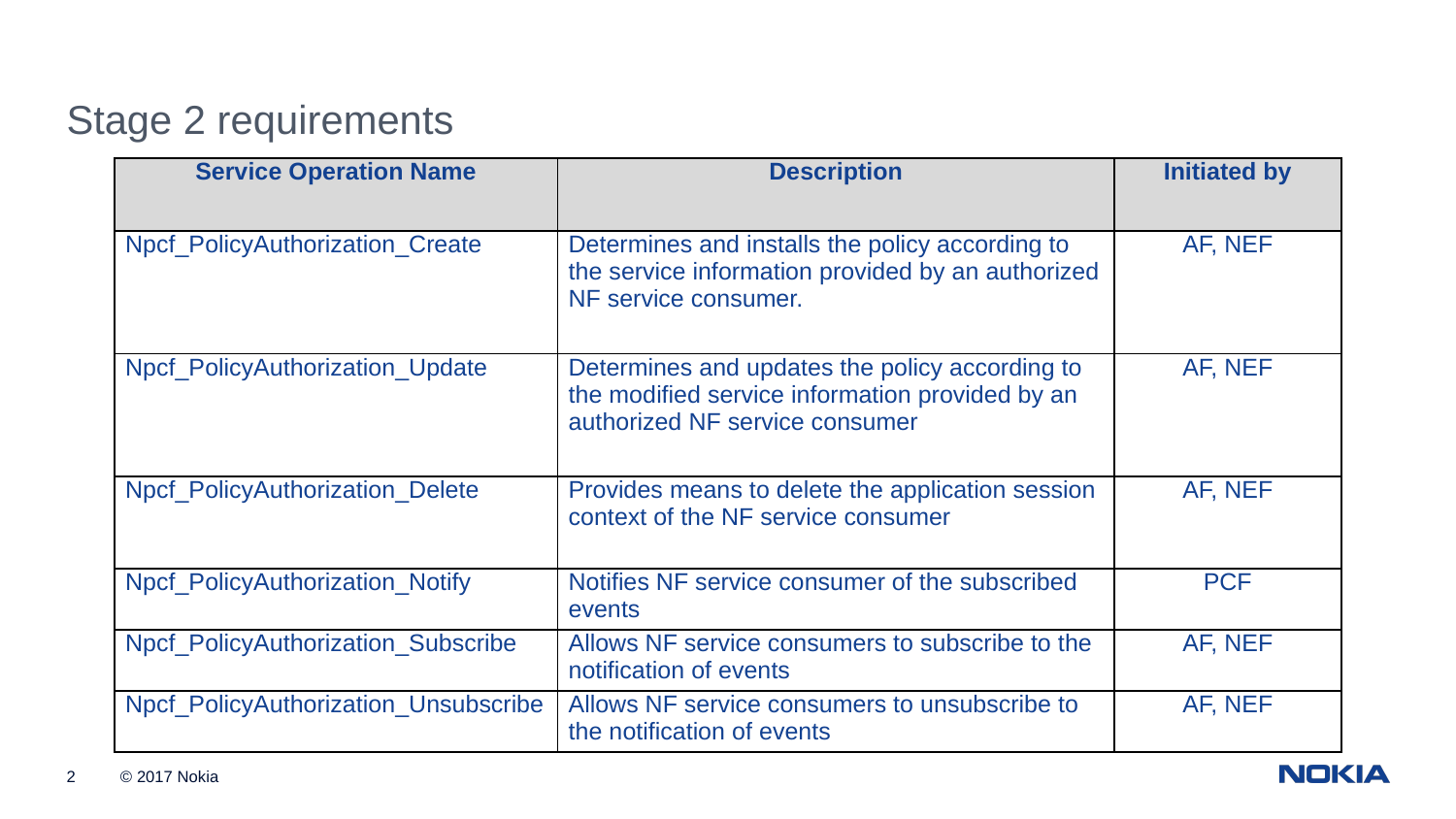

Stage 2 requirements
| Service Operation Name | Description | Initiated by |
| --- | --- | --- |
| Npcf\_PolicyAuthorization\_Create | Determines and installs the policy according to the service information provided by an authorized NF service consumer. | AF, NEF |
| Npcf\_PolicyAuthorization\_Update | Determines and updates the policy according to the modified service information provided by an authorized NF service consumer | AF, NEF |
| Npcf\_PolicyAuthorization\_Delete | Provides means to delete the application session context of the NF service consumer | AF, NEF |
| Npcf\_PolicyAuthorization\_Notify | Notifies NF service consumer of the subscribed events | PCF |
| Npcf\_PolicyAuthorization\_Subscribe | Allows NF service consumers to subscribe to the notification of events | AF, NEF |
| Npcf\_PolicyAuthorization\_Unsubscribe | Allows NF service consumers to unsubscribe to the notification of events | AF, NEF |